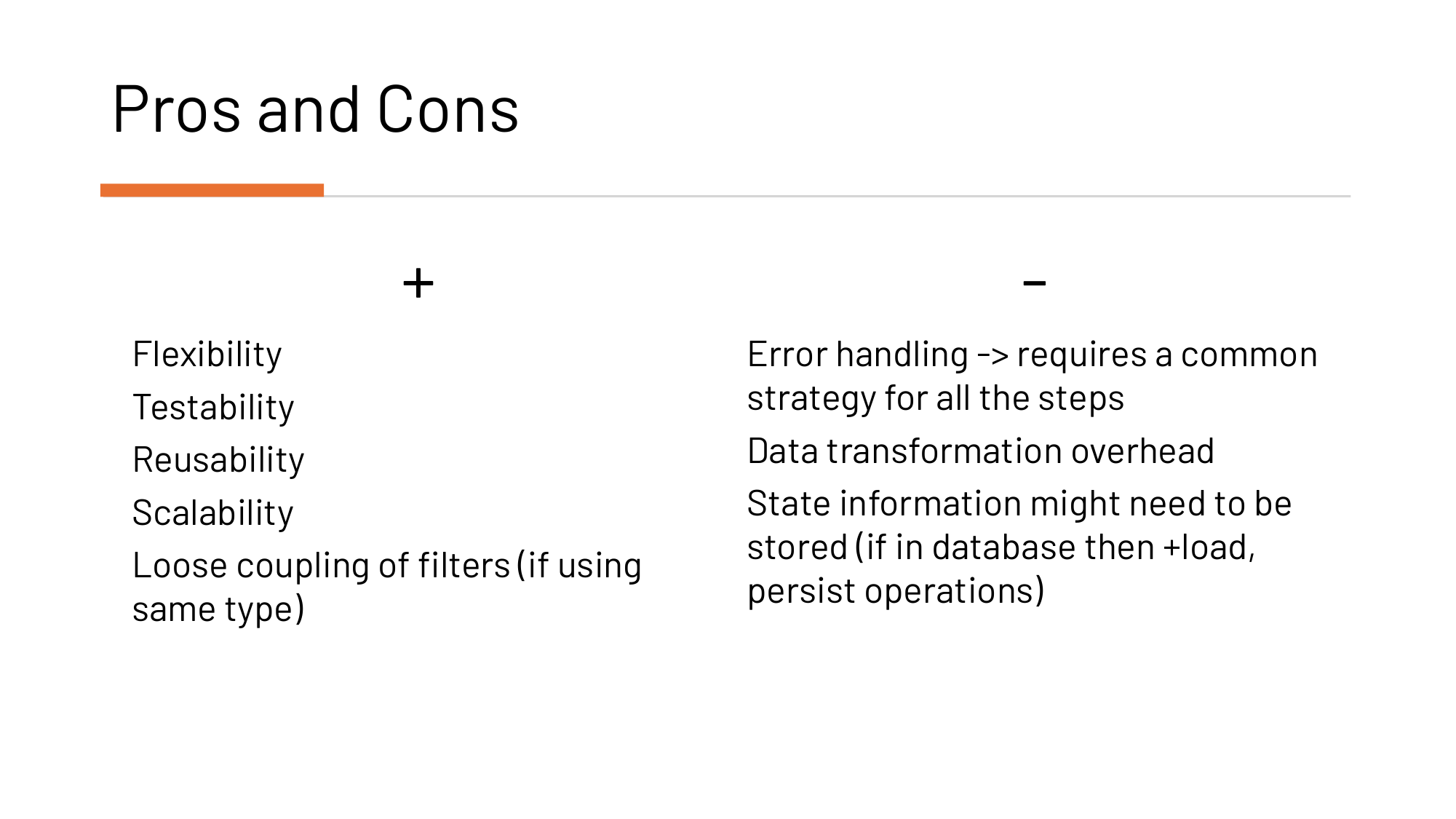

# Pros and Cons

+
-
Flexibility
Testability
Reusability
Scalability
Loose coupling of filters (if using same type)
Error handling -> requires a common strategy for all the steps
Data transformation overhead
State information might need to be stored (if in database then +load, persist operations)